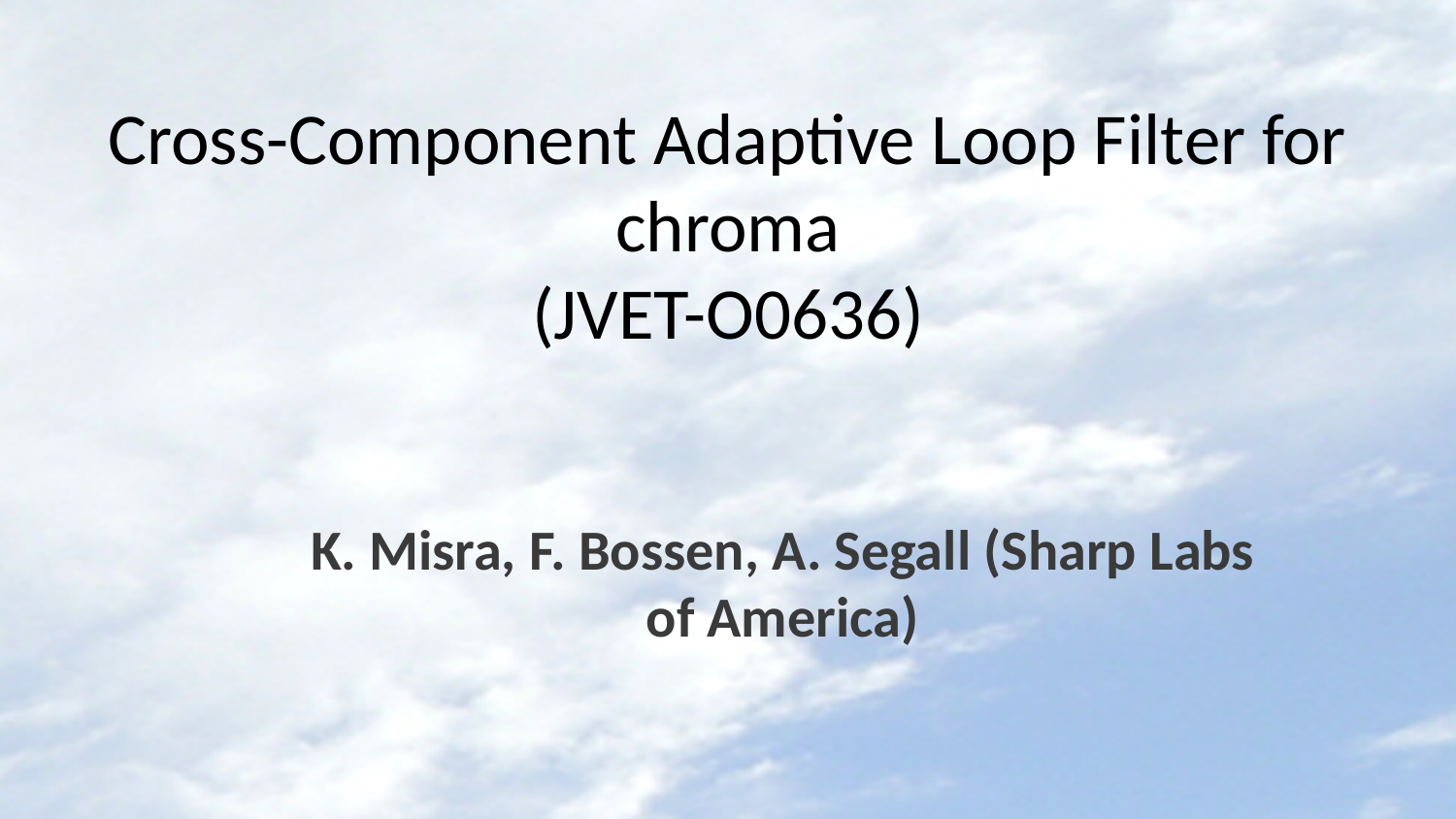

# Cross-Component Adaptive Loop Filter for chroma (JVET-O0636)
K. Misra, F. Bossen, A. Segall (Sharp Labs of America)